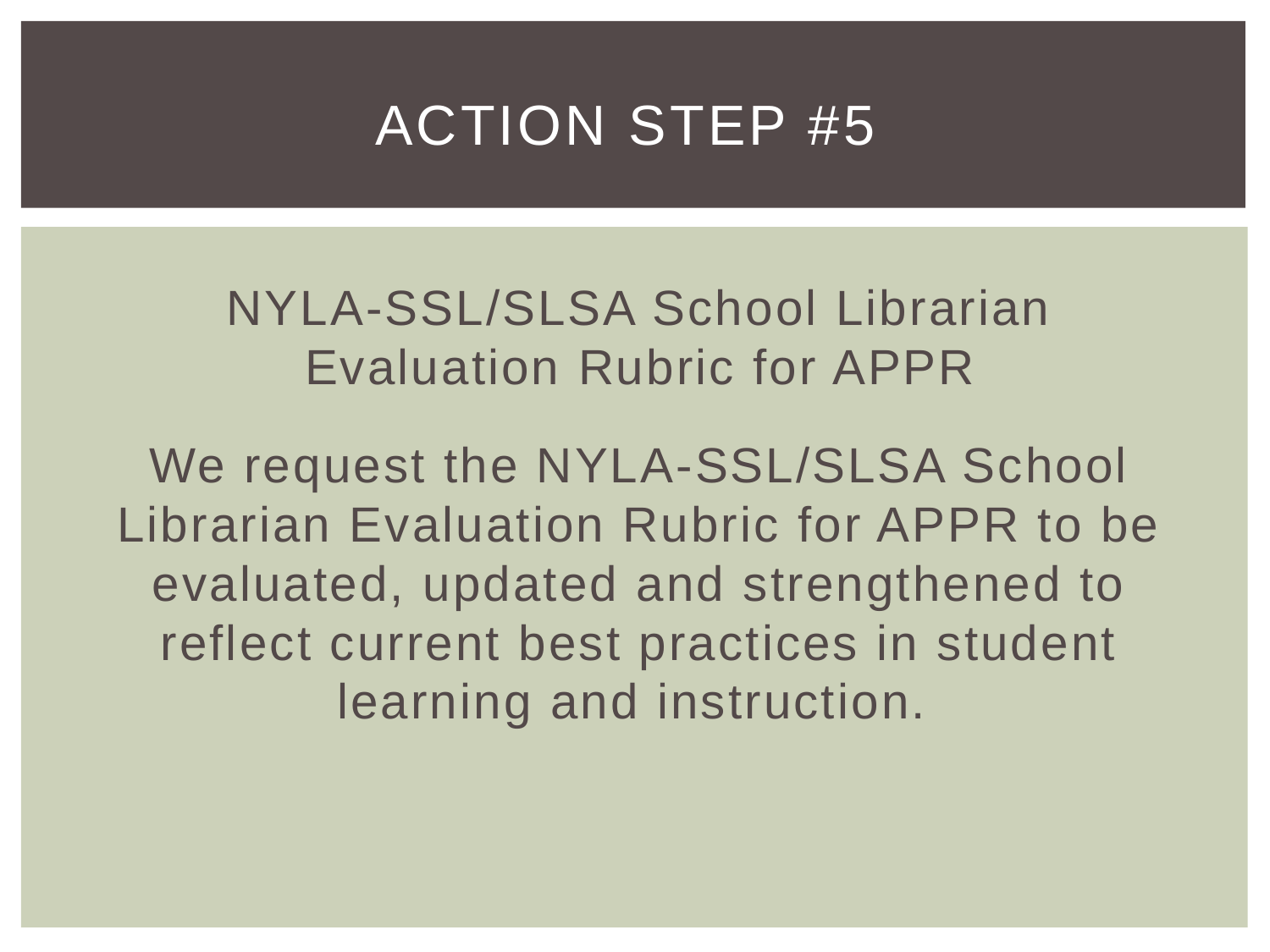

# Action Step #5

NYLA-SSL/SLSA School Librarian
Evaluation Rubric for APPR

We request the NYLA-SSL/SLSA School Librarian Evaluation Rubric for APPR to be evaluated, updated and strengthened to reflect current best practices in student learning and instruction.